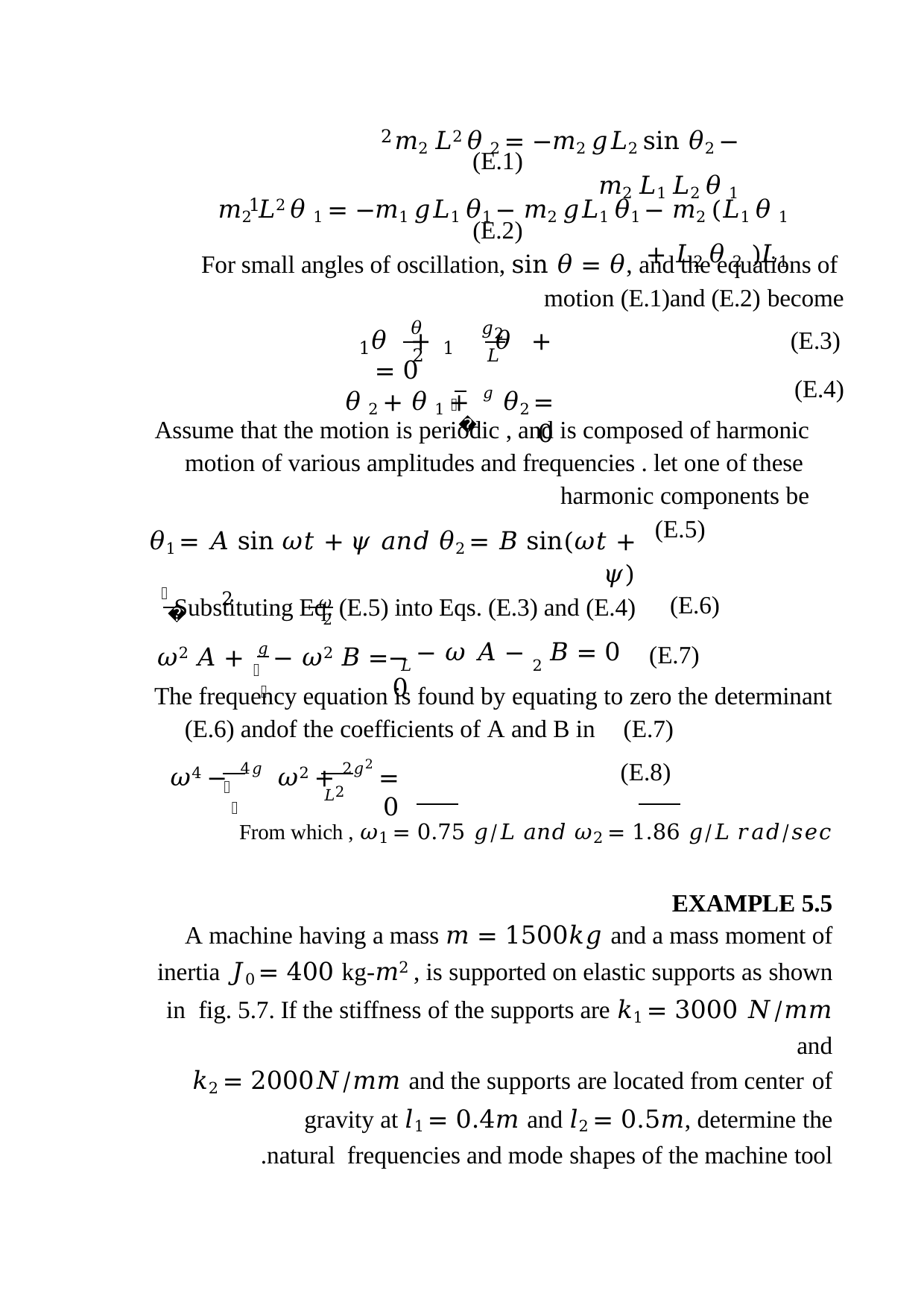

𝑚2 𝐿2 𝜃 2 = −𝑚2 𝑔𝐿2 sin 𝜃2 − 𝑚2 𝐿1 𝐿2 𝜃 1
2
(E.1)
𝑚2 𝐿2 𝜃 1 = −𝑚1 𝑔𝐿1 𝜃1 − 𝑚2 𝑔𝐿1 𝜃1 − 𝑚2 (𝐿1 𝜃 1 + 𝐿2 𝜃 2  )𝐿1
1
(E.2)
For small angles of oscillation, sin 𝜃 = 𝜃, and the equations of  motion (E.1)and (E.2) become

𝑔	𝜃

2
𝜃   +        𝜃  +	= 0
(E.3)
(E.4)
1	1

𝐿	2
𝜃 2 + 𝜃 1 + 𝑔 𝜃2 = 0

𝐿
Assume that the motion is periodic , and is composed of harmonic  motion of various amplitudes and frequencies . let one of these  harmonic components be
𝜃1 = 𝐴 sin 𝜔𝑡 + 𝜓 𝑎𝑛𝑑 𝜃2 = 𝐵 sin(𝜔𝑡 + 𝜓)
Substituting Eq. (E.5) into Eqs. (E.3) and (E.4)
 𝐿 − 𝜔 𝐴 − 2 𝐵 = 0
(E.5)
𝜔 2
𝑔
2
(E.6)
(E.7)

−𝜔2 𝐴 + 𝑔 − 𝜔2 𝐵 = 0

𝐿
The frequency equation is found by equating to zero the determinant
(E.7)
(E.8)
of the coefficients of A and B in	(E.6) and
𝜔4 − 4𝑔  𝜔2 + 2𝑔2 = 0
𝐿2

𝐿
From which , 𝜔1 = 0.75 𝑔/𝐿 𝑎𝑛𝑑 𝜔2 = 1.86 𝑔/𝐿 𝑟𝑎𝑑/𝑠𝑒𝑐

EXAMPLE 5.5
A machine having a mass 𝑚 = 1500𝑘𝑔 and a mass moment of
inertia 𝐽0 = 400 kg-𝑚2 , is supported on elastic supports as shown in  fig. 5.7. If the stiffness of the supports are 𝑘1 = 3000 𝑁/𝑚𝑚 and
𝑘2 = 2000𝑁/𝑚𝑚 and the supports are located from center of
gravity at 𝑙1 = 0.4𝑚 and 𝑙2 = 0.5𝑚, determine the natural  frequencies and mode shapes of the machine tool.